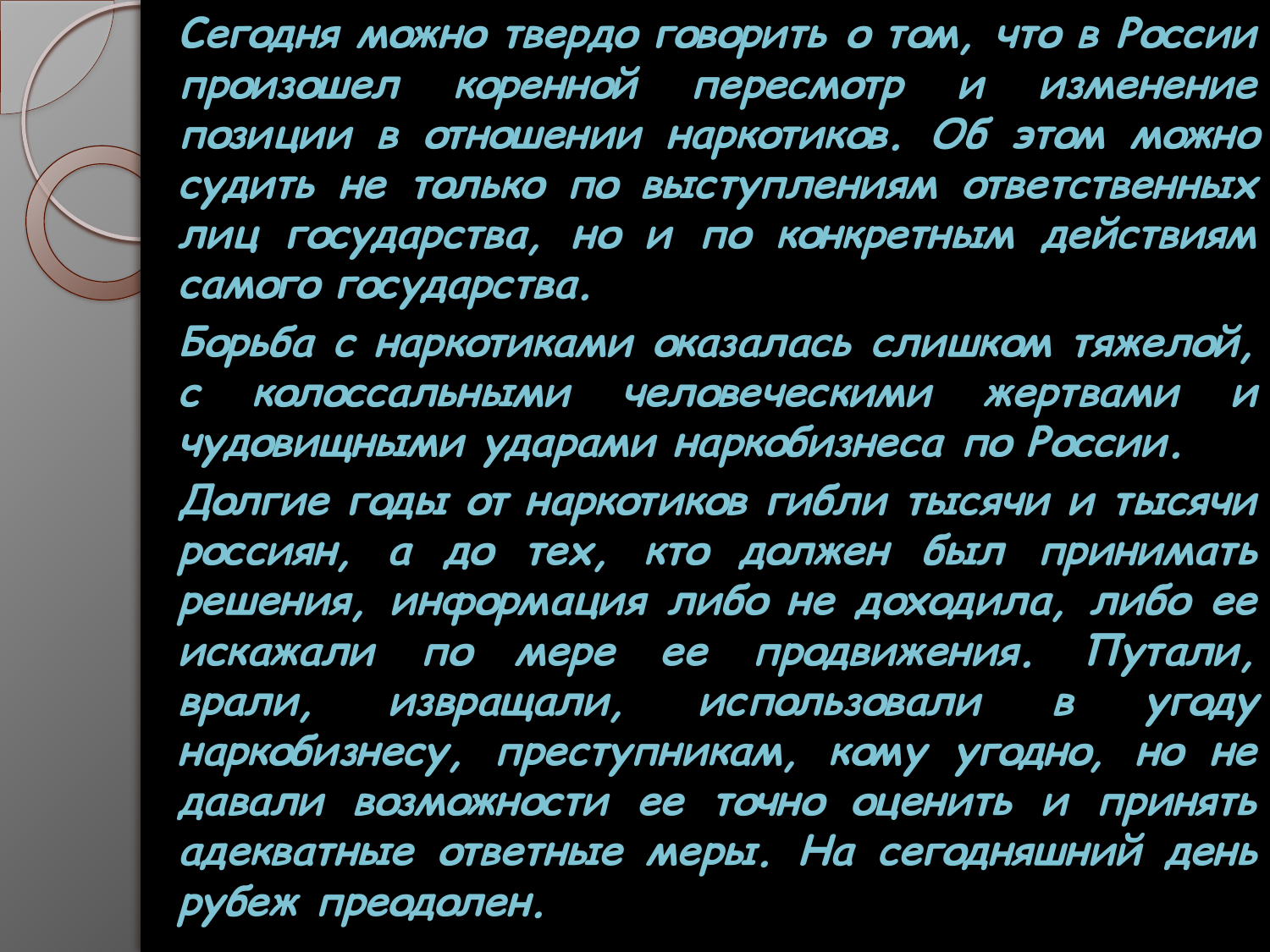

Сегодня можно твердо говорить о том, что в России произошел коренной пересмотр и изменение позиции в отношении наркотиков. Об этом можно судить не только по выступлениям ответственных лиц государства, но и по конкретным действиям самого государства.
Борьба с наркотиками оказалась слишком тяжелой, с колоссальными человеческими жертвами и чудовищными ударами наркобизнеса по России.
Долгие годы от наркотиков гибли тысячи и тысячи россиян, а до тех, кто должен был принимать решения, информация либо не доходила, либо ее искажали по мере ее продвижения. Путали, врали, извращали, использовали в угоду наркобизнесу, преступникам, кому угодно, но не давали возможности ее точно оценить и принять адекватные ответные меры. На сегодняшний день рубеж преодолен.